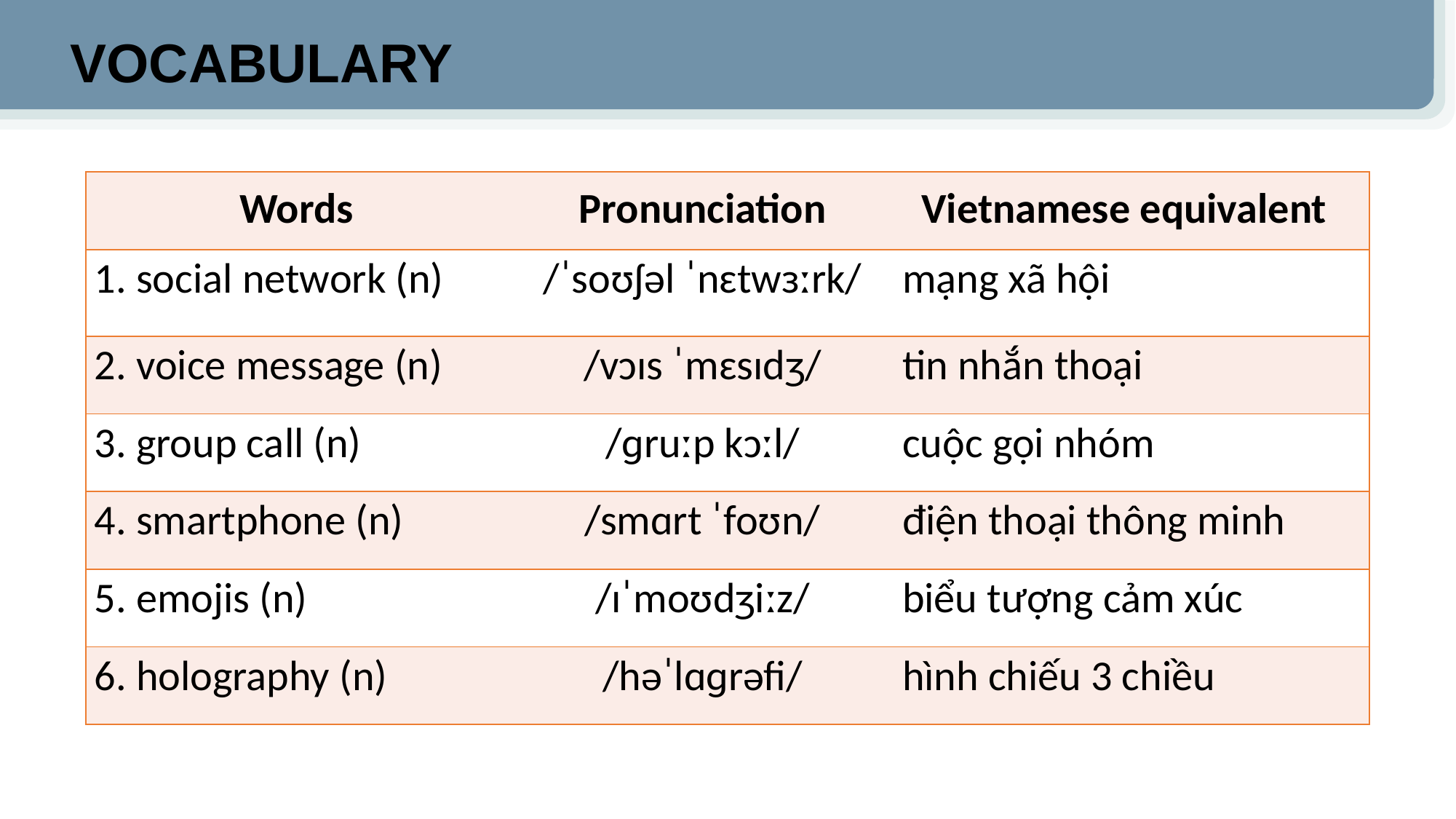

VOCABULARY
| Words | Pronunciation | Vietnamese equivalent |
| --- | --- | --- |
| 1. social network (n) | /ˈsoʊʃəl ˈnɛtwɜːrk/ | mạng xã hội |
| 2. voice message (n) | /vɔɪs ˈmɛsɪdʒ/ | tin nhắn thoại |
| 3. group call (n) | /ɡruːp kɔːl/ | cuộc gọi nhóm |
| 4. smartphone (n) | /smɑrt ˈfoʊn/ | điện thoại thông minh |
| 5. emojis (n) | /ɪˈmoʊdʒiːz/ | biểu tượng cảm xúc |
| 6. holography (n) | /həˈlɑɡrəfi/ | hình chiếu 3 chiều |